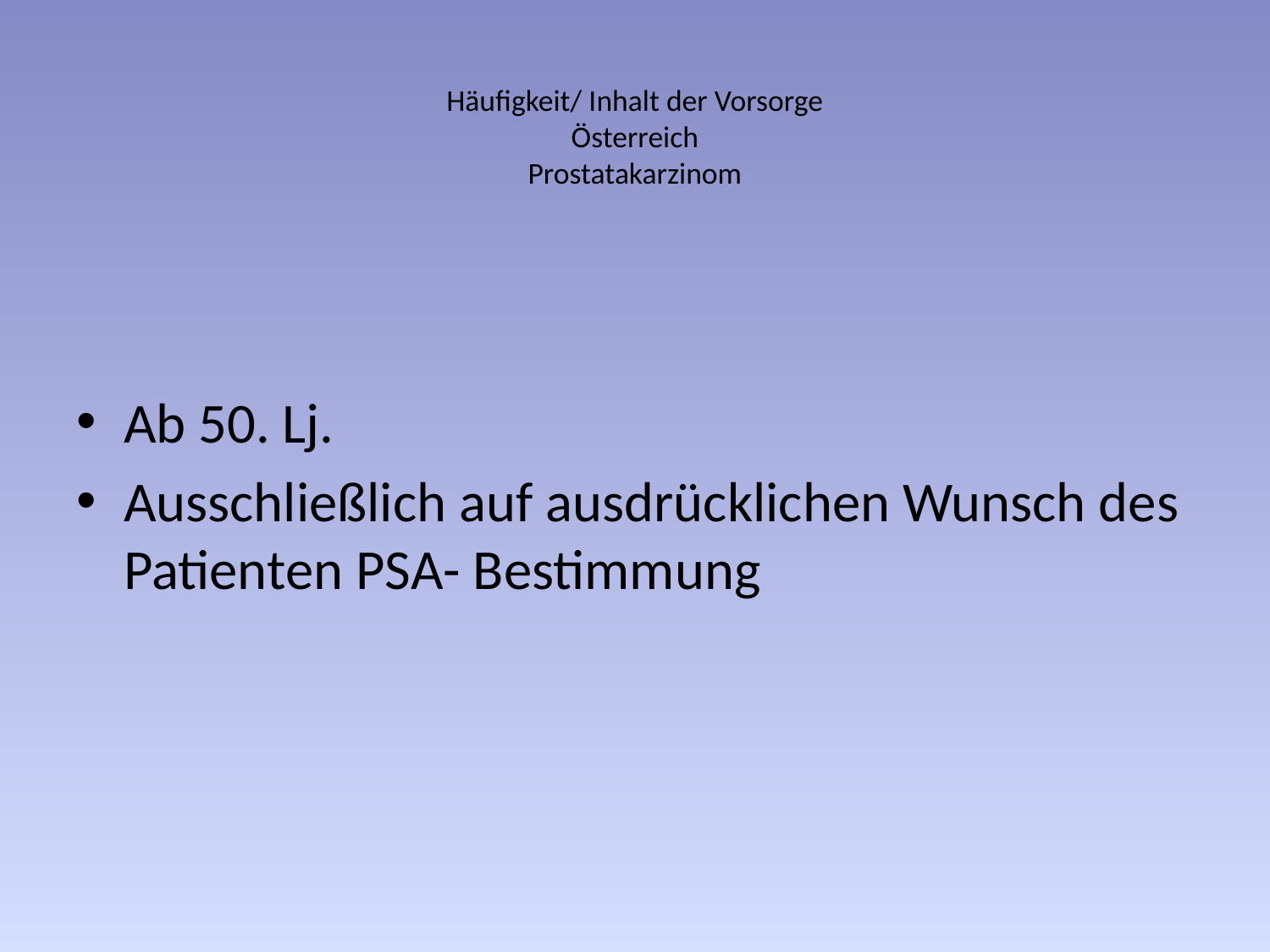

# Häufigkeit/ Inhalt der Vorsorge Österreich Prostatakarzinom

Ab 50. Lj.
Ausschließlich auf ausdrücklichen Wunsch des Patienten PSA- Bestimmung